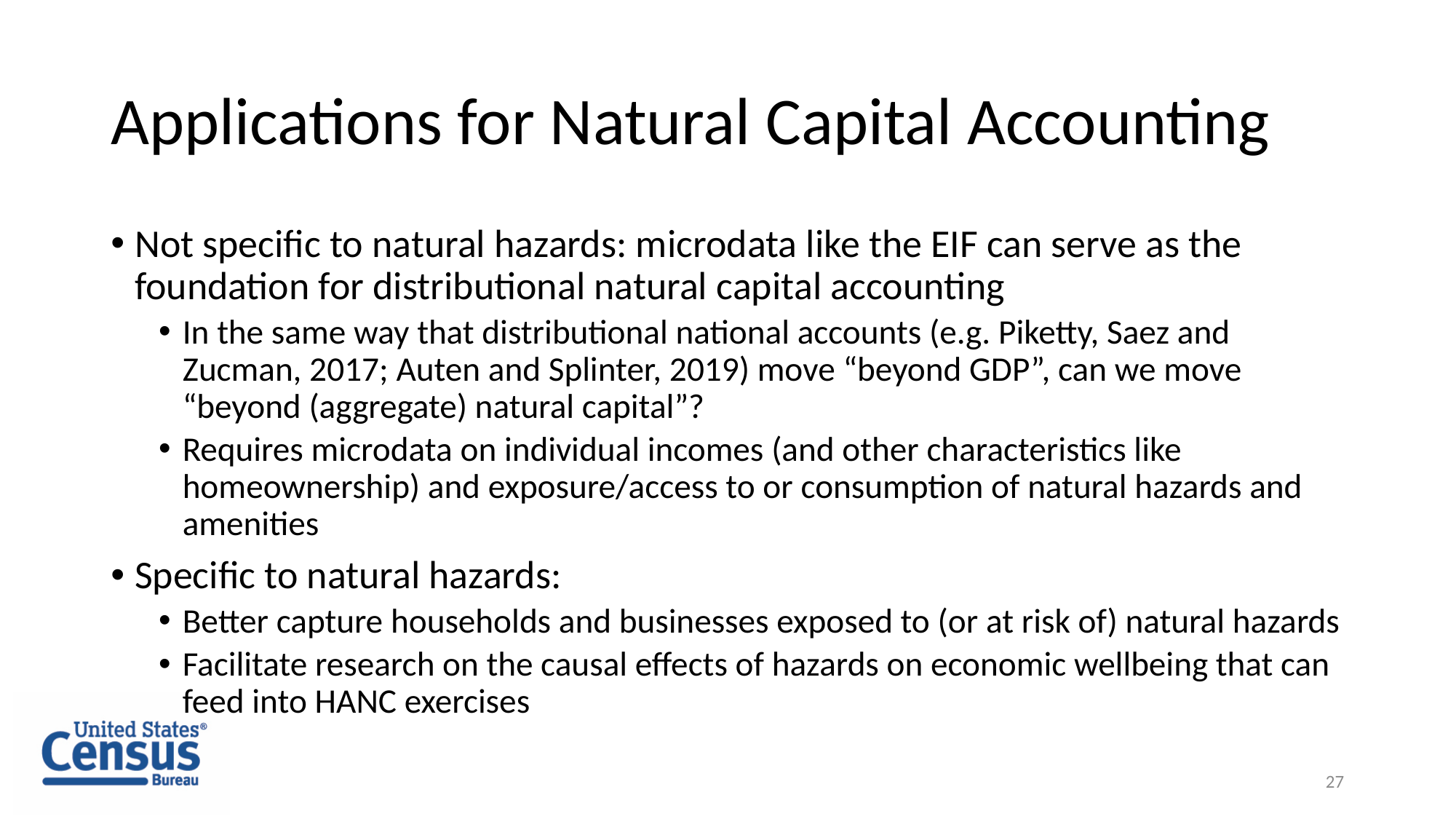

# Applications for Natural Capital Accounting
Not specific to natural hazards: microdata like the EIF can serve as the foundation for distributional natural capital accounting
In the same way that distributional national accounts (e.g. Piketty, Saez and Zucman, 2017; Auten and Splinter, 2019) move “beyond GDP”, can we move “beyond (aggregate) natural capital”?
Requires microdata on individual incomes (and other characteristics like homeownership) and exposure/access to or consumption of natural hazards and amenities
Specific to natural hazards:
Better capture households and businesses exposed to (or at risk of) natural hazards
Facilitate research on the causal effects of hazards on economic wellbeing that can feed into HANC exercises

27